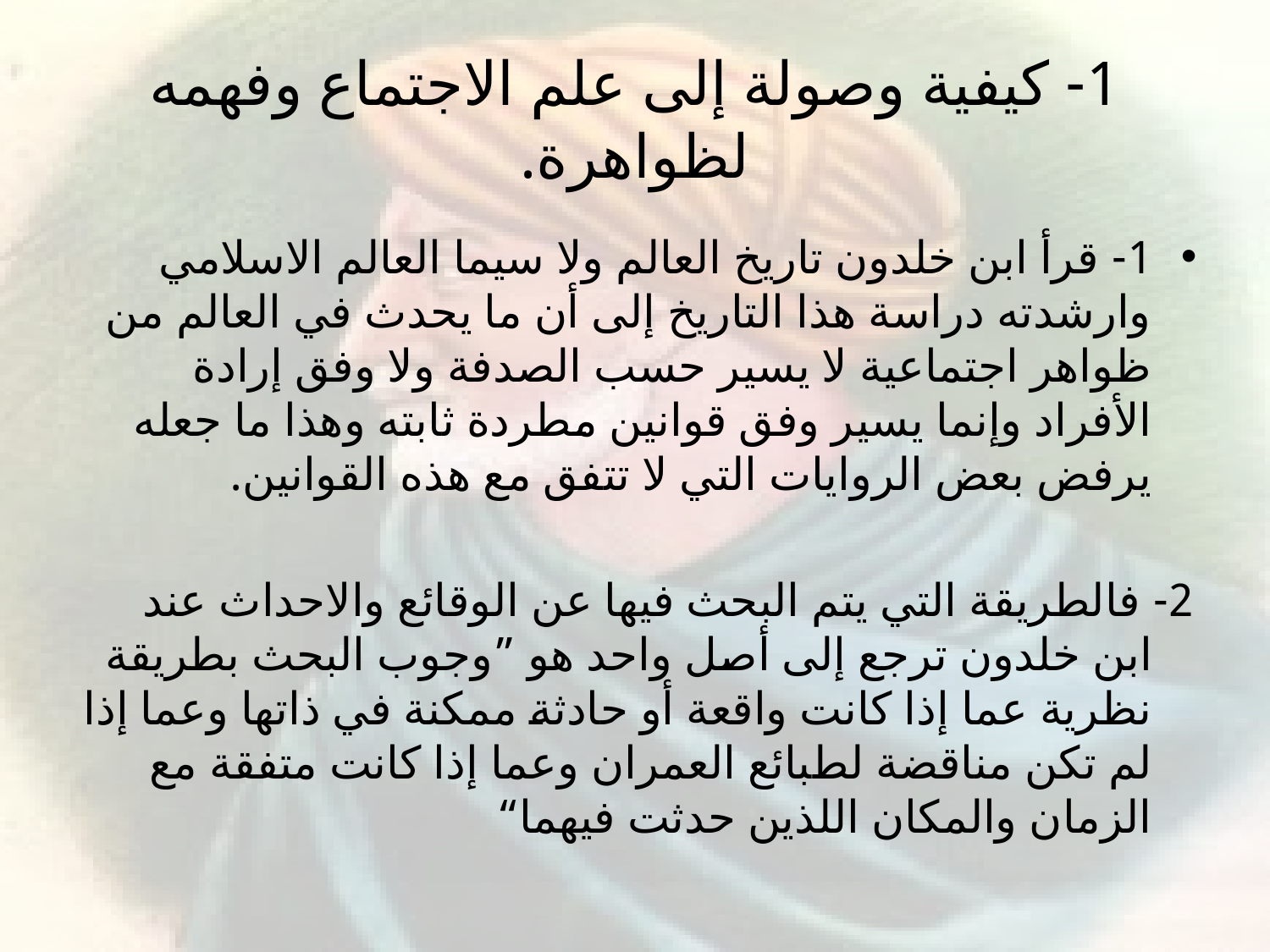

# 1- كيفية وصولة إلى علم الاجتماع وفهمه لظواهرة.
1- قرأ ابن خلدون تاريخ العالم ولا سيما العالم الاسلامي وارشدته دراسة هذا التاريخ إلى أن ما يحدث في العالم من ظواهر اجتماعية لا يسير حسب الصدفة ولا وفق إرادة الأفراد وإنما يسير وفق قوانين مطردة ثابته وهذا ما جعله يرفض بعض الروايات التي لا تتفق مع هذه القوانين.

2- فالطريقة التي يتم البحث فيها عن الوقائع والاحداث عند ابن خلدون ترجع إلى أصل واحد هو ”وجوب البحث بطريقة نظرية عما إذا كانت واقعة أو حادثة ممكنة في ذاتها وعما إذا لم تكن مناقضة لطبائع العمران وعما إذا كانت متفقة مع الزمان والمكان اللذين حدثت فيهما“